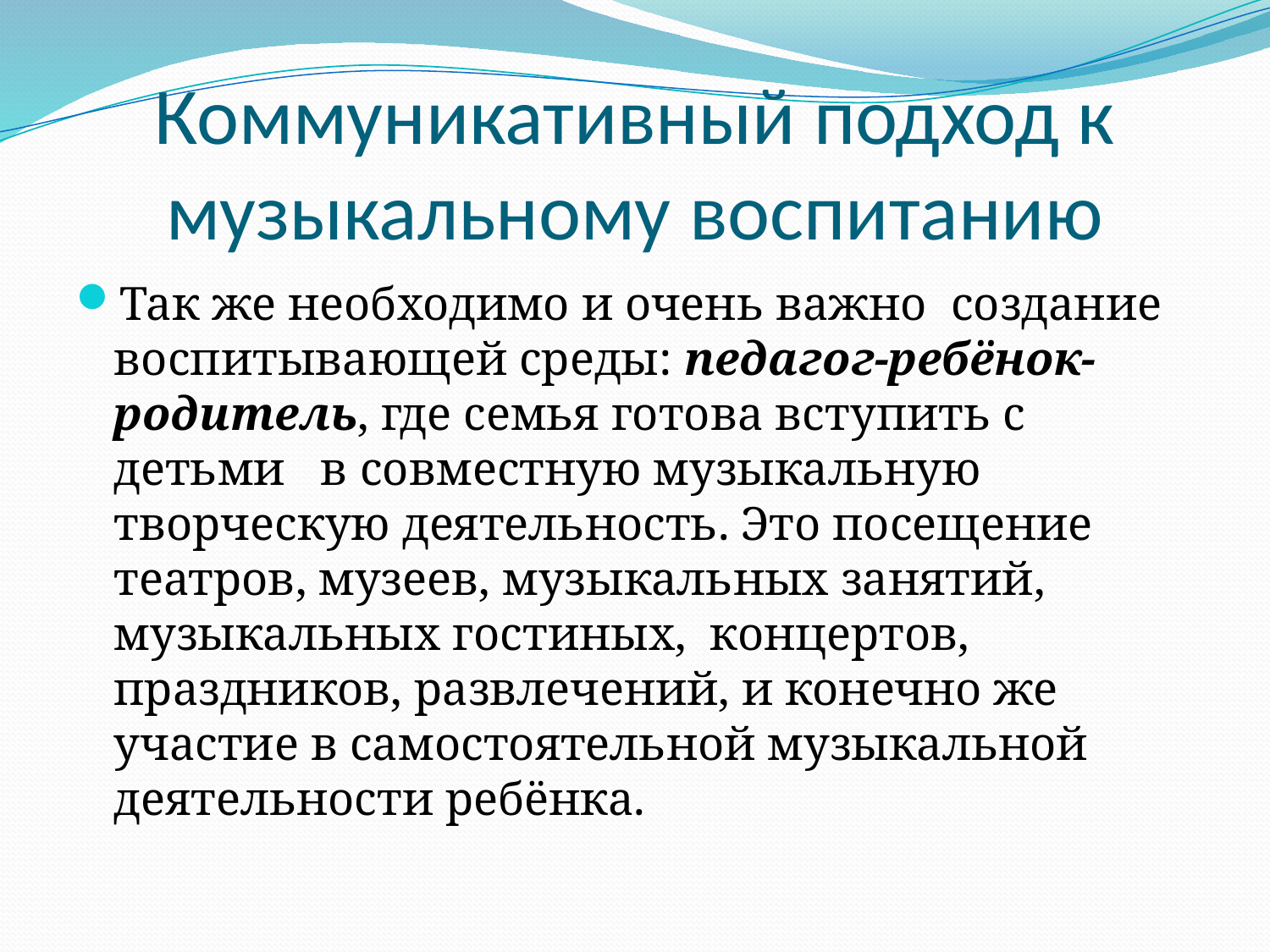

# Коммуникативный подход к музыкальному воспитанию
Так же необходимо и очень важно  создание воспитывающей среды: педагог-ребёнок-родитель, где семья готова вступить с детьми   в совместную музыкальную творческую деятельность. Это посещение театров, музеев, музыкальных занятий, музыкальных гостиных,  концертов,  праздников, развлечений, и конечно же участие в самостоятельной музыкальной деятельности ребёнка.